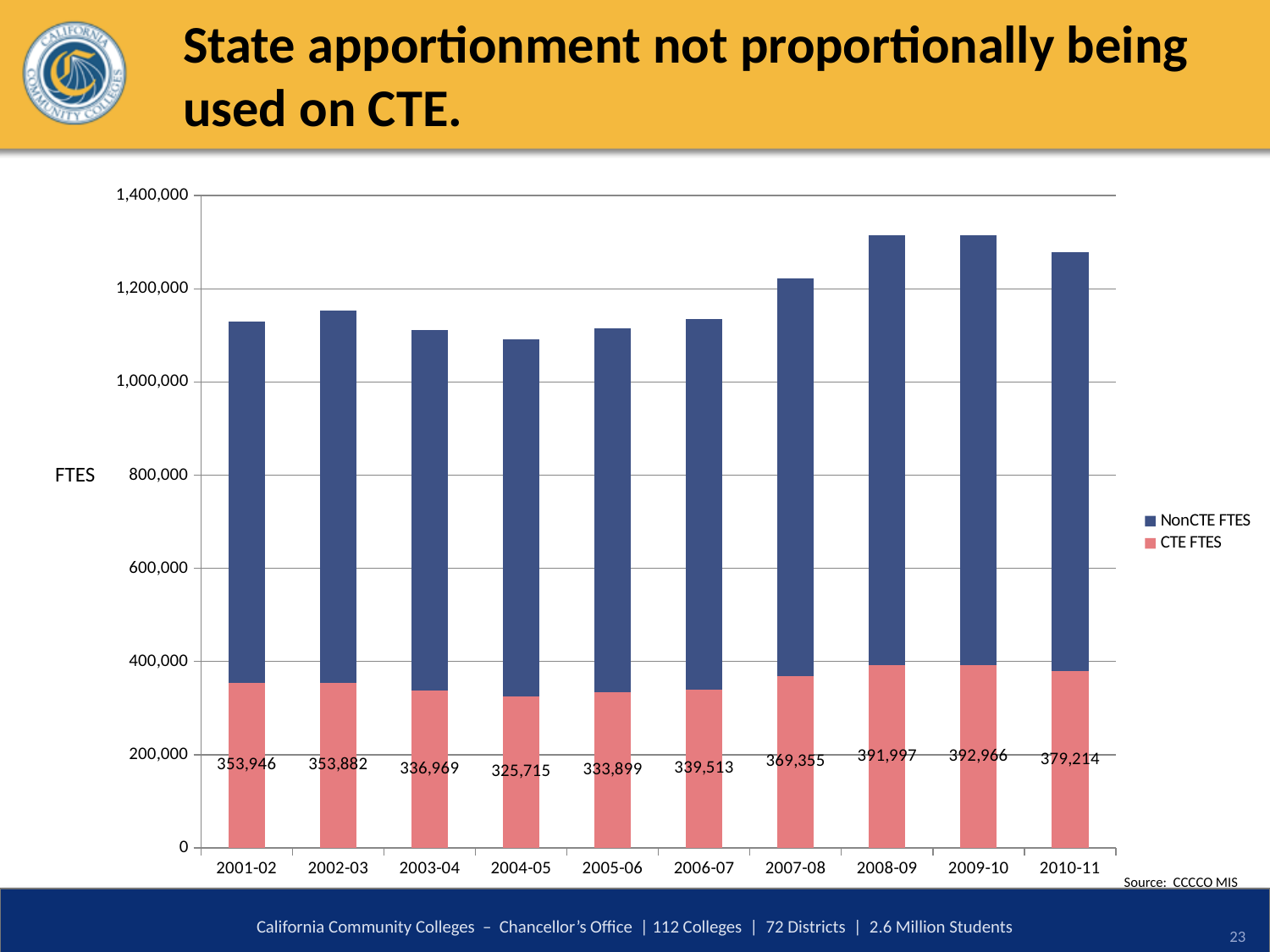

# State apportionment not proportionally being used on CTE.

### Chart

| Category | CTE FTES | NonCTE FTES |
|---|---|---|
| 2001-02 | 353945.702099 | 775042.4672679994 |
| 2002-03 | 353882.1527909992 | 799619.8238990004 |
| 2003-04 | 336969.2154 | 774065.117664 |
| 2004-05 | 325715.20336 | 765177.0431039997 |
| 2005-06 | 333898.5602950001 | 780759.0035020001 |
| 2006-07 | 339513.2665189998 | 795995.054905 |
| 2007-08 | 369354.9839850001 | 853942.151228001 |
| 2008-09 | 391996.533321 | 923116.732268 |
| 2009-10 | 392966.426159 | 922306.4972120003 |
| 2010-11 | 379214.3712850001 | 900406.9693999989 |
FTES
Source:  CCCCO MIS
California Community Colleges  –  Chancellor’s Office  | 112 Colleges  |  72 Districts  |  2.6 Million Students